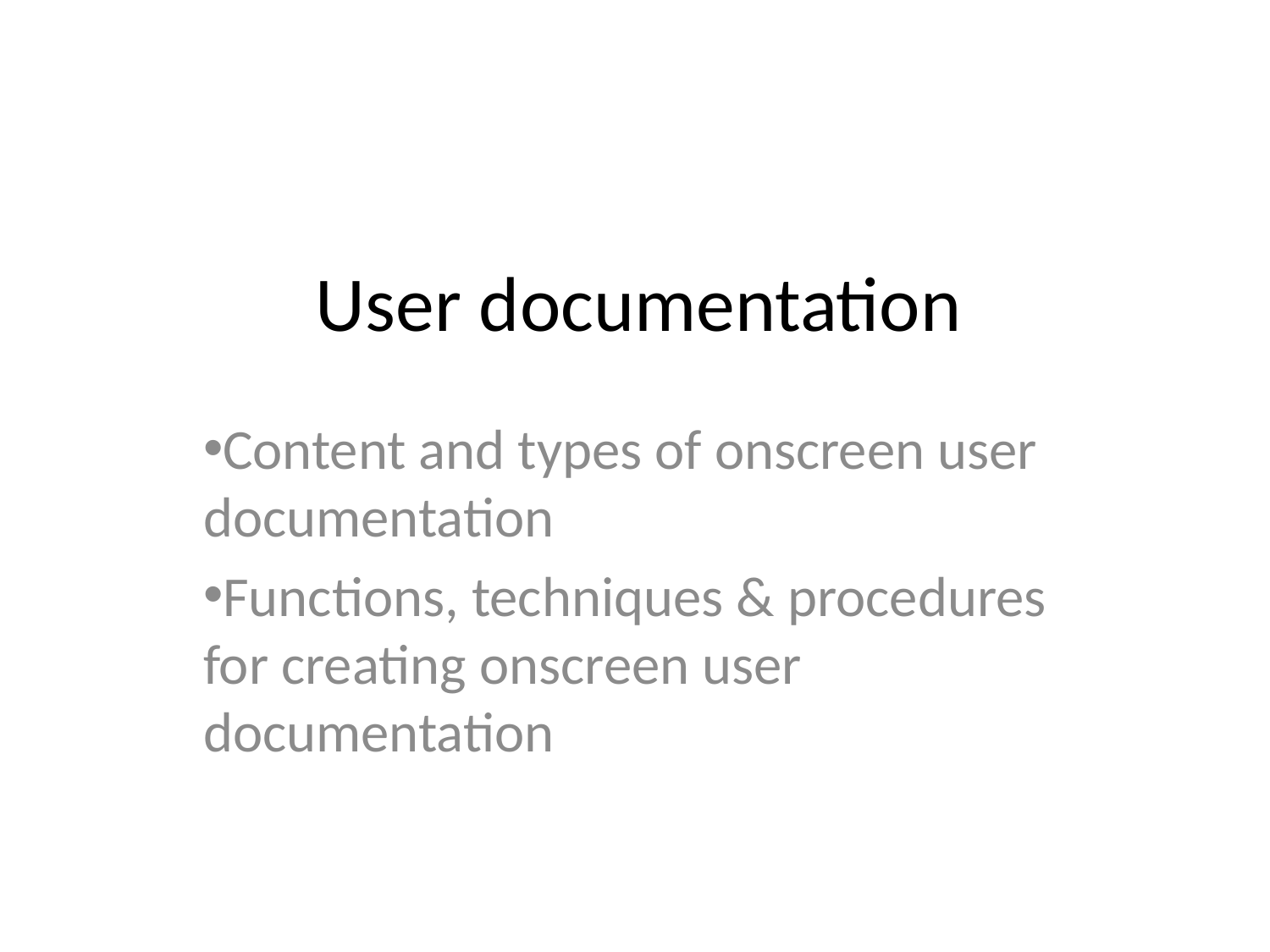

# User documentation
Content and types of onscreen user documentation
Functions, techniques & procedures for creating onscreen user documentation